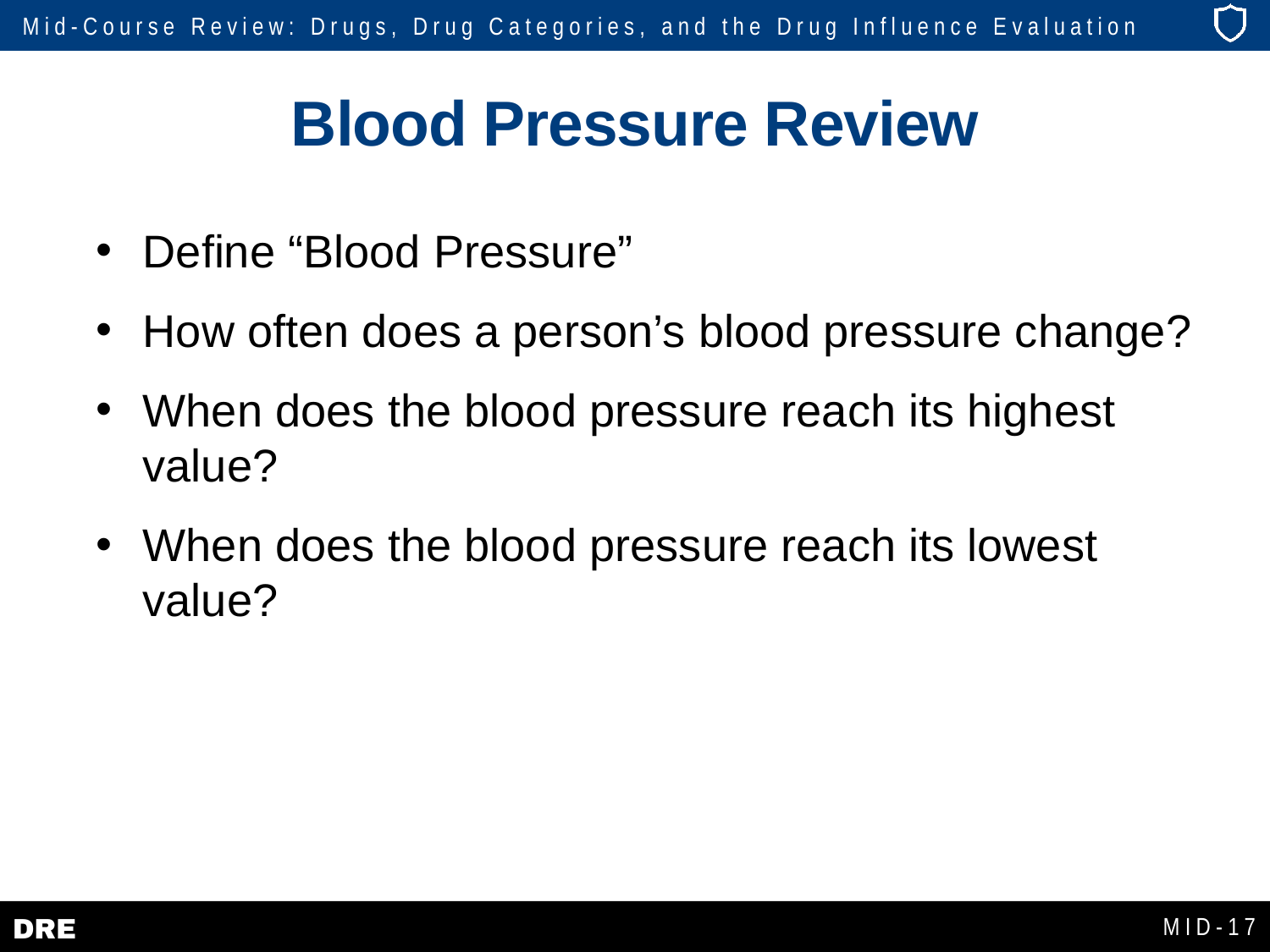

# Blood Pressure Review
Define “Blood Pressure”
How often does a person’s blood pressure change?
When does the blood pressure reach its highest value?
When does the blood pressure reach its lowest value?

MID-17